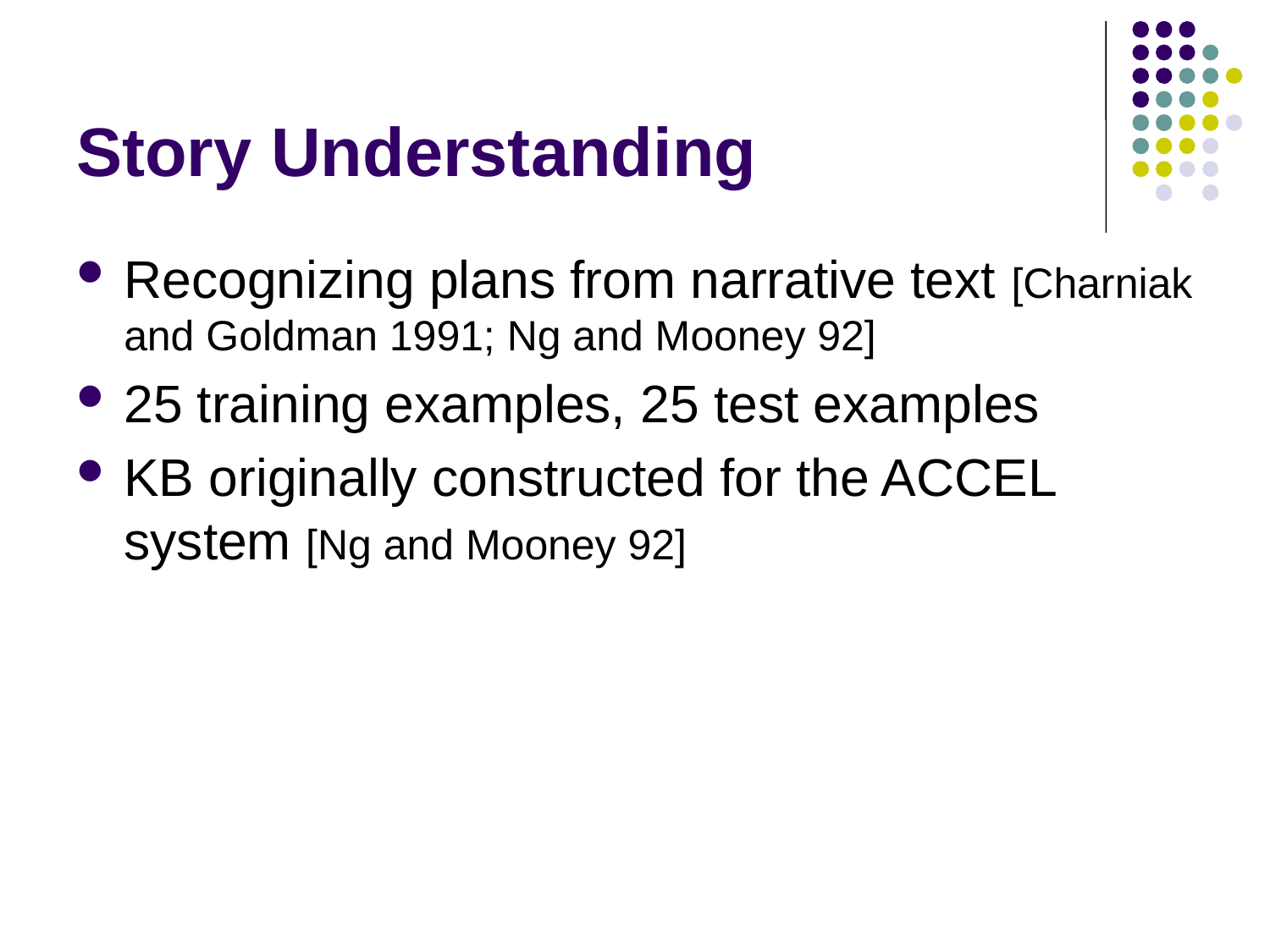

# Story Understanding
Recognizing plans from narrative text [Charniak and Goldman 1991; Ng and Mooney 92]
25 training examples, 25 test examples
KB originally constructed for the ACCEL system [Ng and Mooney 92]